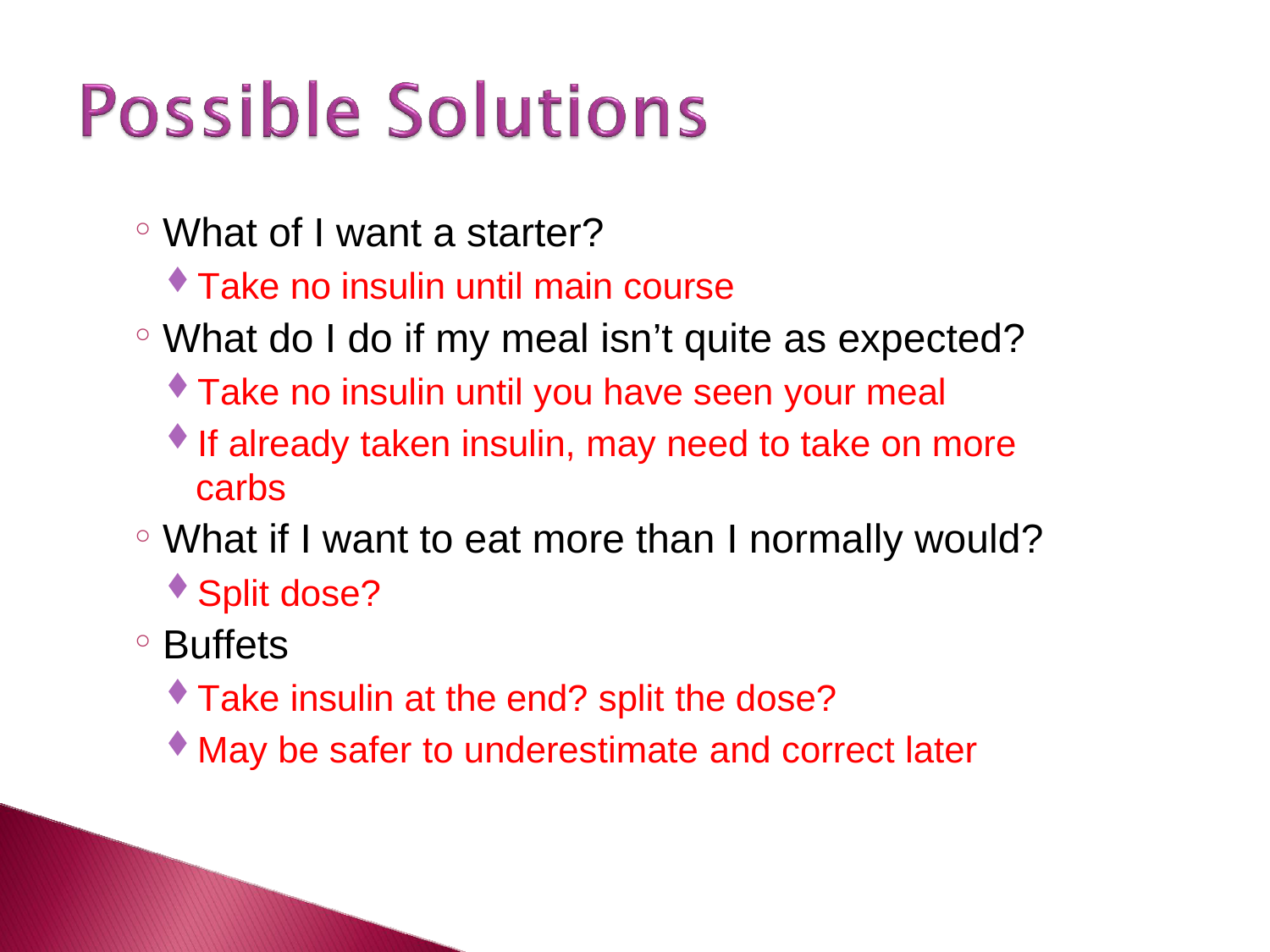

What of I want a starter?
Take no insulin until main course
What do I do if my meal isn’t quite as expected?
Take no insulin until you have seen your meal
If already taken insulin, may need to take on more carbs
What if I want to eat more than I normally would?
Split dose?
Buffets
Take insulin at the end? split the dose?
May be safer to underestimate and correct later